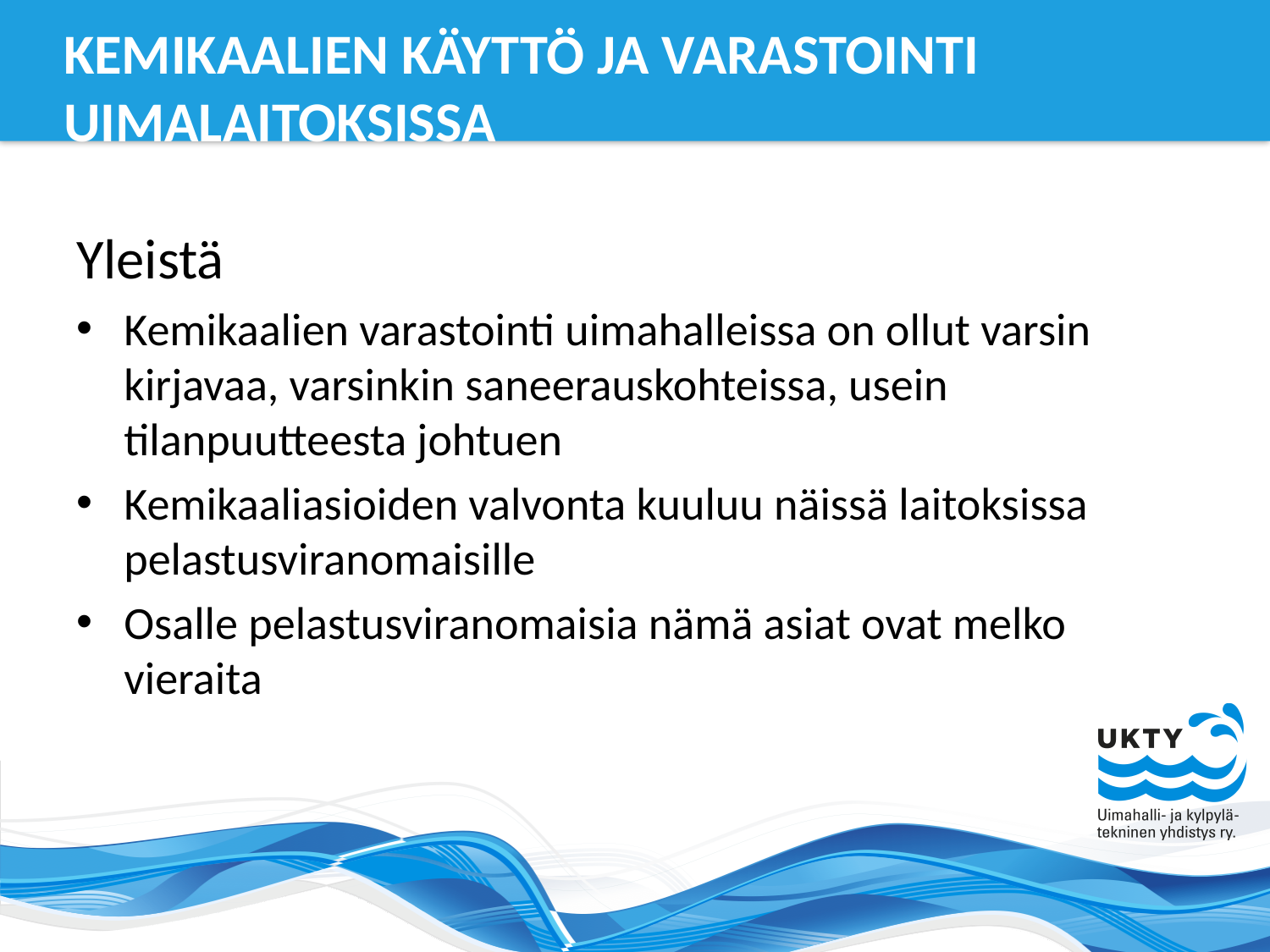

# Kemikaalien käyttö ja varastointi uimalaitoksissa
Yleistä
Kemikaalien varastointi uimahalleissa on ollut varsin kirjavaa, varsinkin saneerauskohteissa, usein tilanpuutteesta johtuen
Kemikaaliasioiden valvonta kuuluu näissä laitoksissa pelastusviranomaisille
Osalle pelastusviranomaisia nämä asiat ovat melko vieraita